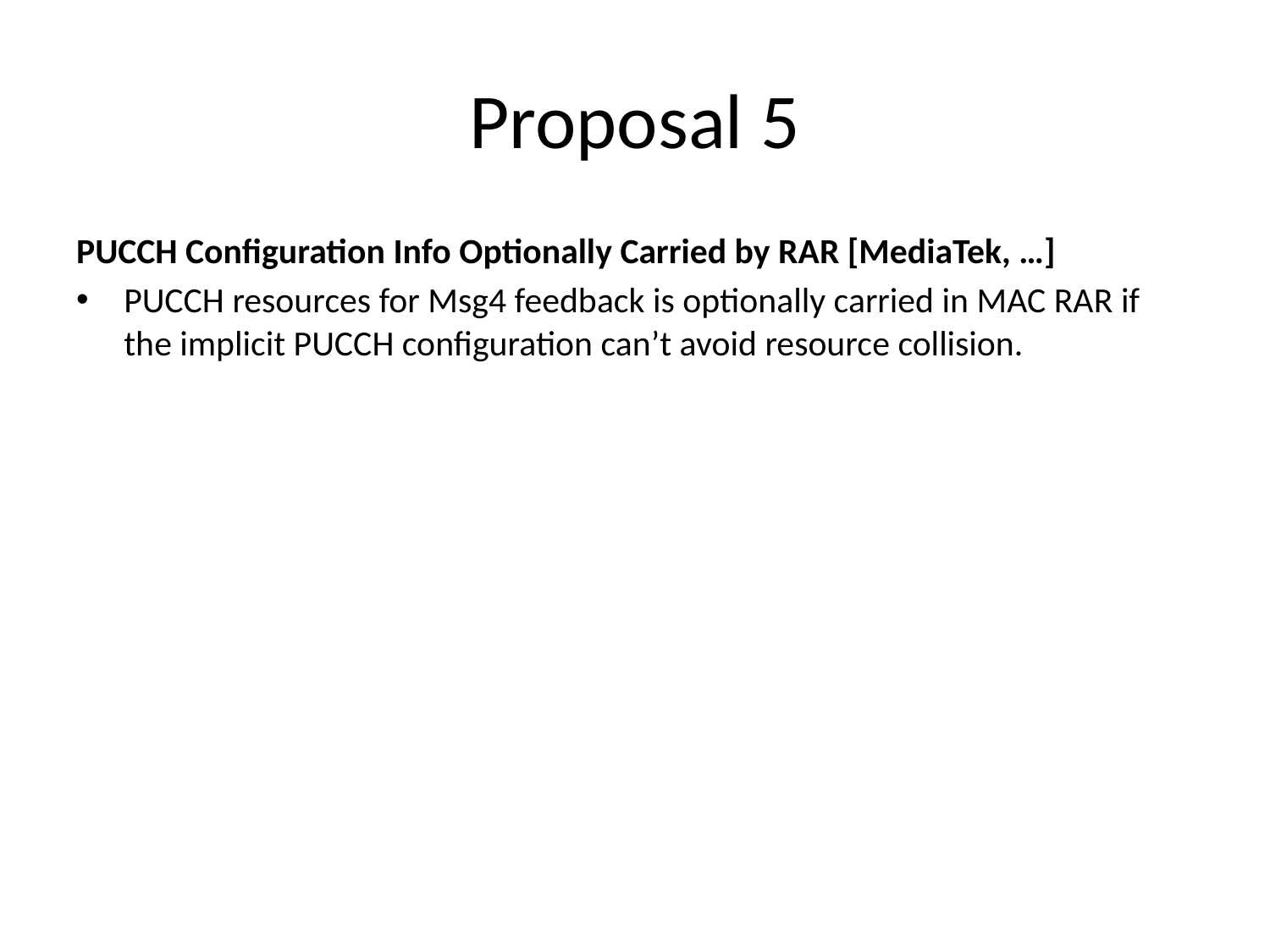

# Proposal 5
PUCCH Configuration Info Optionally Carried by RAR [MediaTek, …]
PUCCH resources for Msg4 feedback is optionally carried in MAC RAR if the implicit PUCCH configuration can’t avoid resource collision.